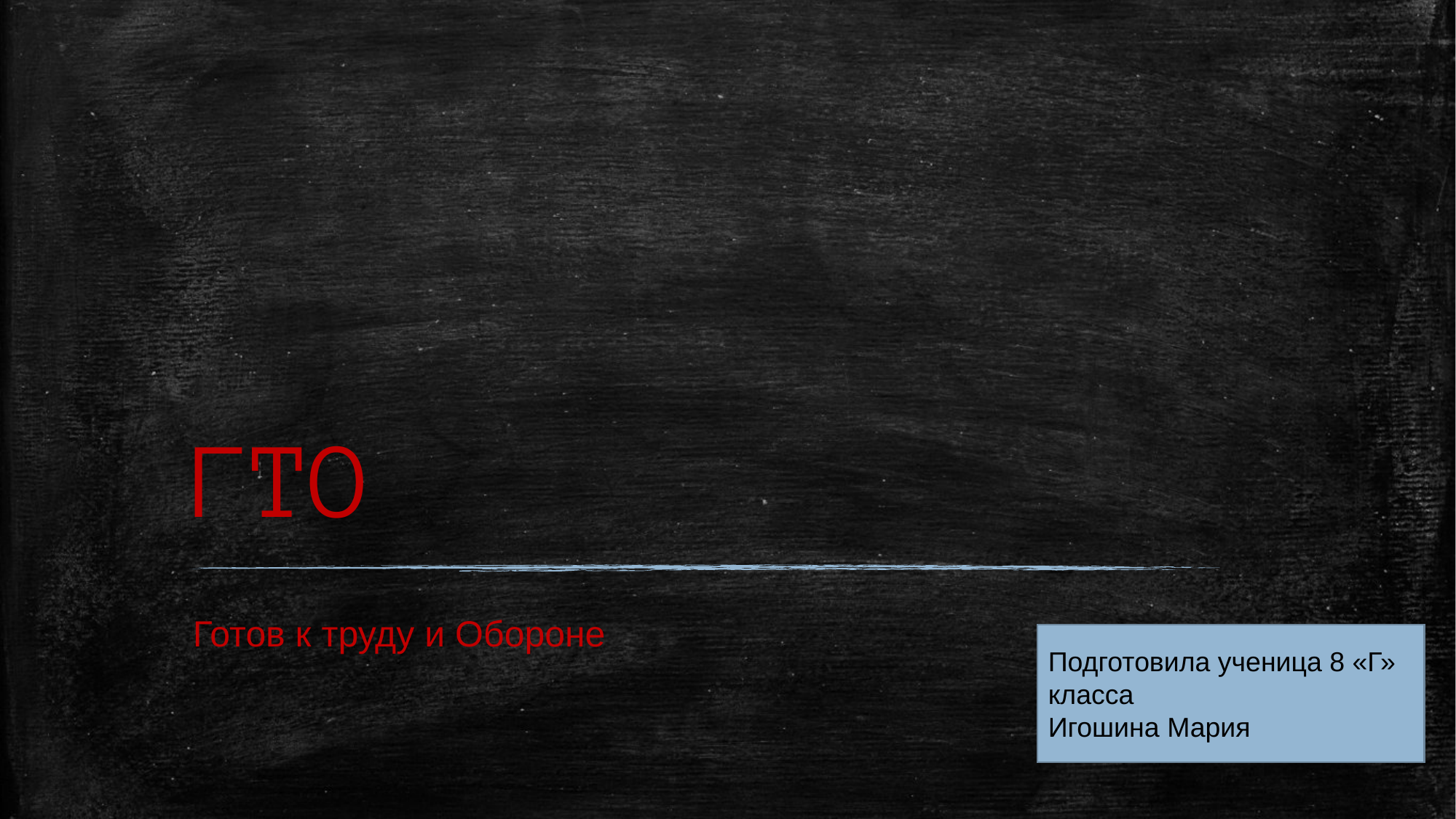

# ГТО
Готов к труду и Обороне
Подготовила ученица 8 «Г» класса
Игошина Мария